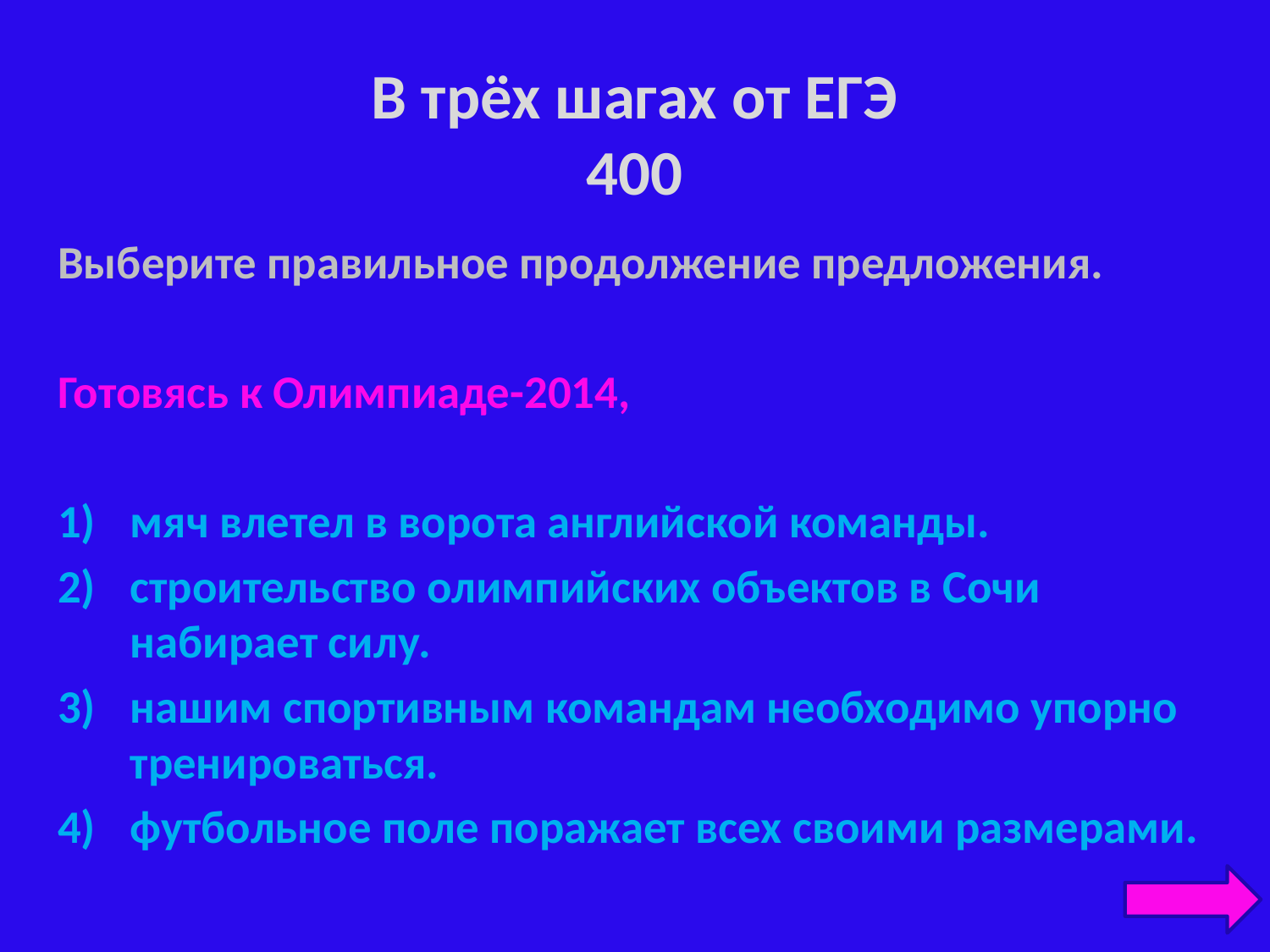

# В трёх шагах от ЕГЭ 400
Выберите правильное продолжение предложения.

Готовясь к Олимпиаде-2014,

мяч влетел в ворота английской команды.
строительство олимпийских объектов в Сочи набирает силу.
нашим спортивным командам необходимо упорно тренироваться.
футбольное поле поражает всех своими размерами.